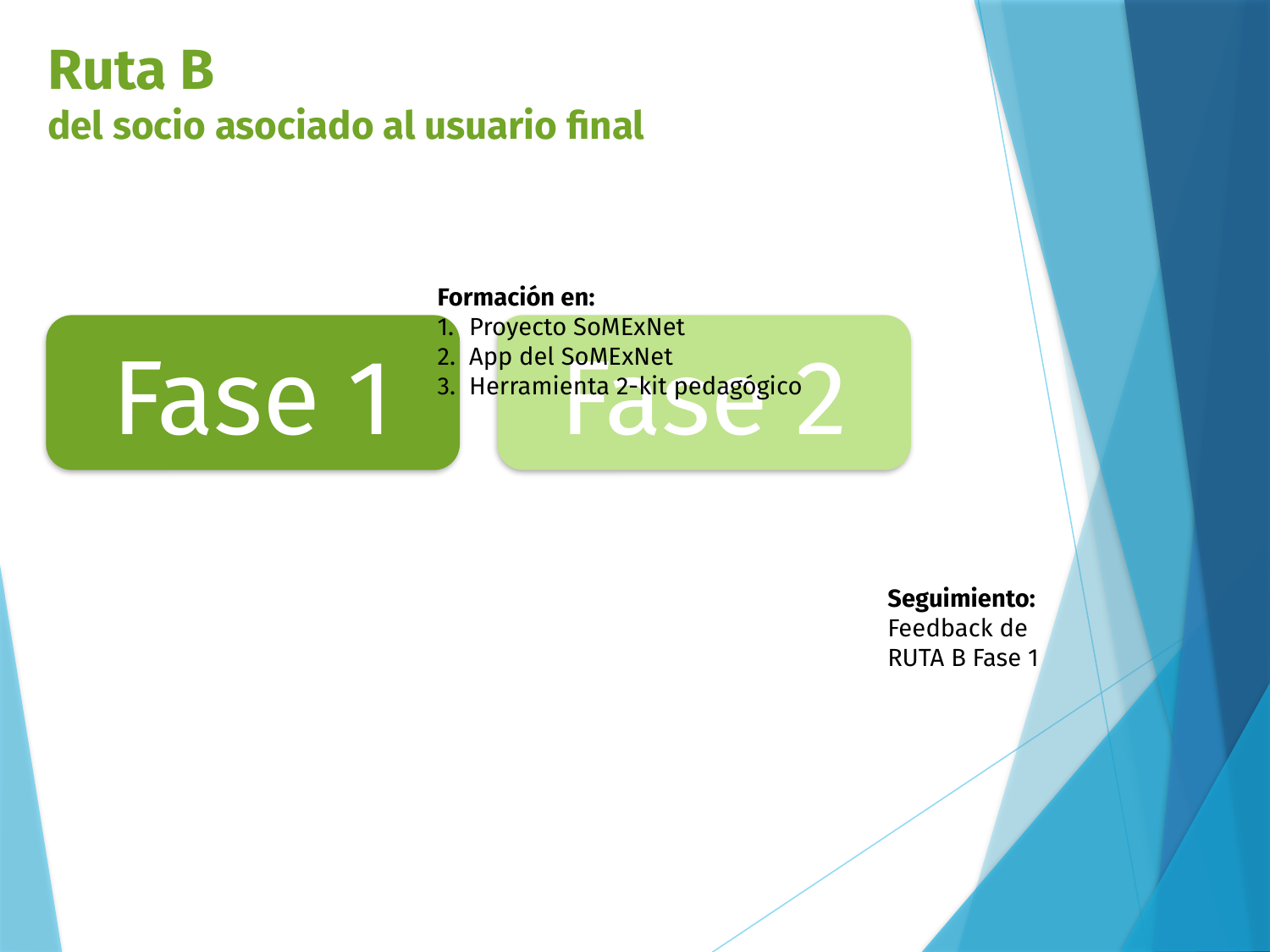

# Ruta B del socio asociado al usuario final
Fase 1
Fase 2
Formación en:
Proyecto SoMExNet
App del SoMExNet
Herramienta 2-kit pedagógico
Seguimiento:
Feedback de
RUTA B Fase 1